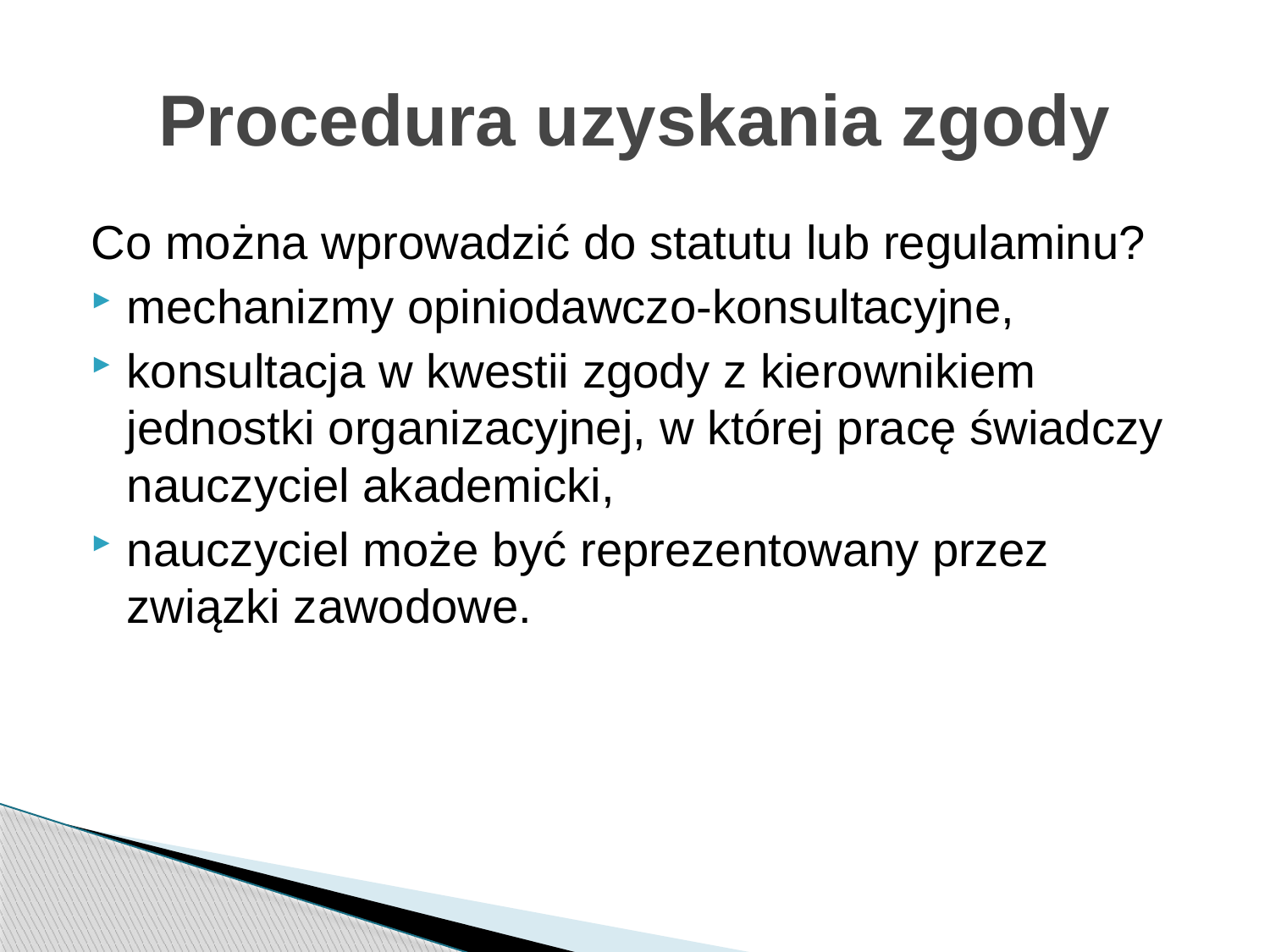

# Procedura uzyskania zgody
Co można wprowadzić do statutu lub regulaminu?
mechanizmy opiniodawczo-konsultacyjne,
konsultacja w kwestii zgody z kierownikiem jednostki organizacyjnej, w której pracę świadczy nauczyciel akademicki,
nauczyciel może być reprezentowany przez związki zawodowe.